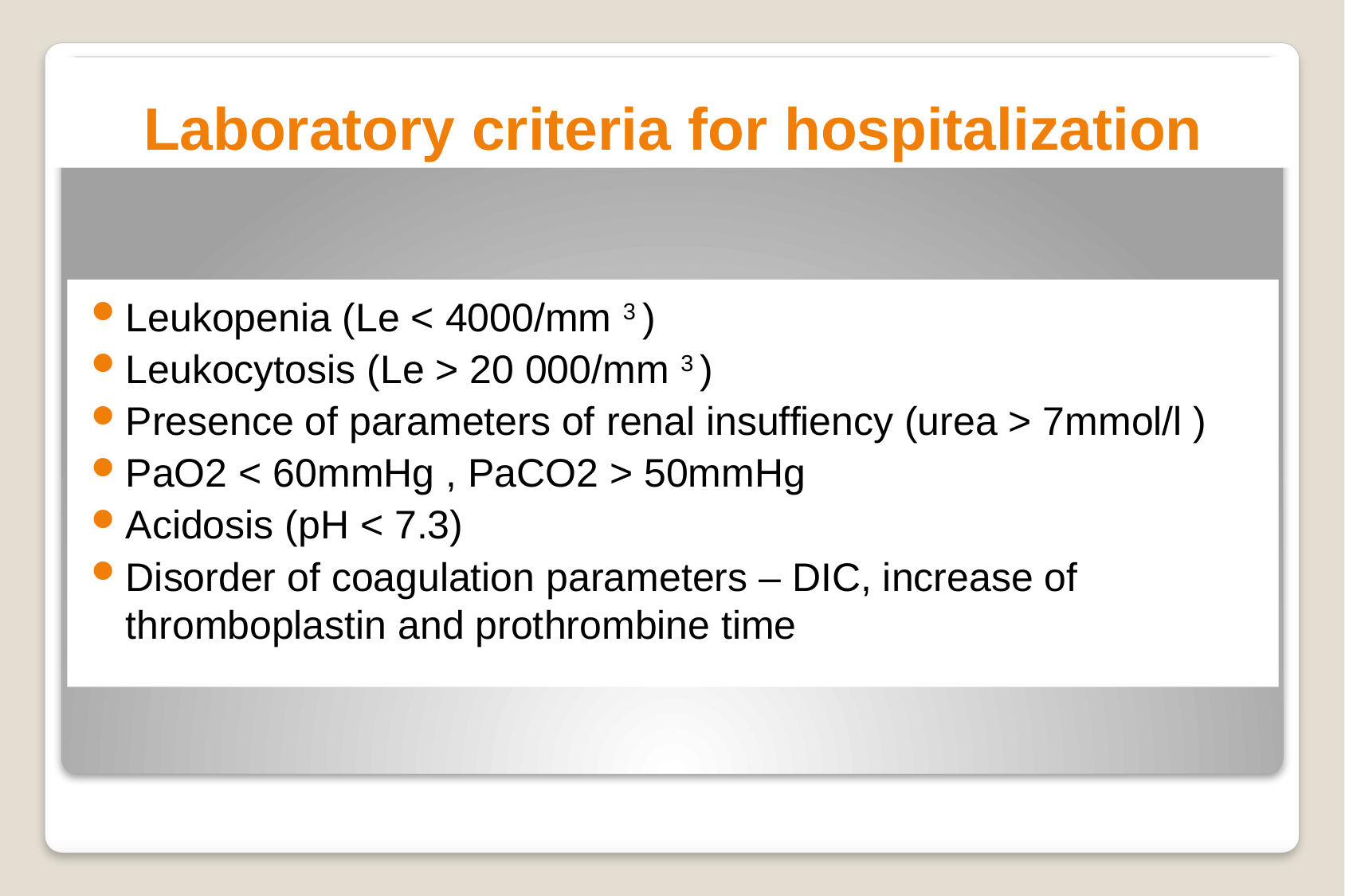

# Laboratory criteria for hospitalization
Leukopenia (Le < 4000/mm 3 )
Leukocytosis (Le > 20 000/mm 3 )
Presence of parameters of renal insuffiency (urea > 7mmol/l )
PaO2 < 60mmHg , PaCO2 > 50mmHg
Acidosis (pH < 7.3)
Disorder of coagulation parameters – DIC, increase of thromboplastin and prothrombine time